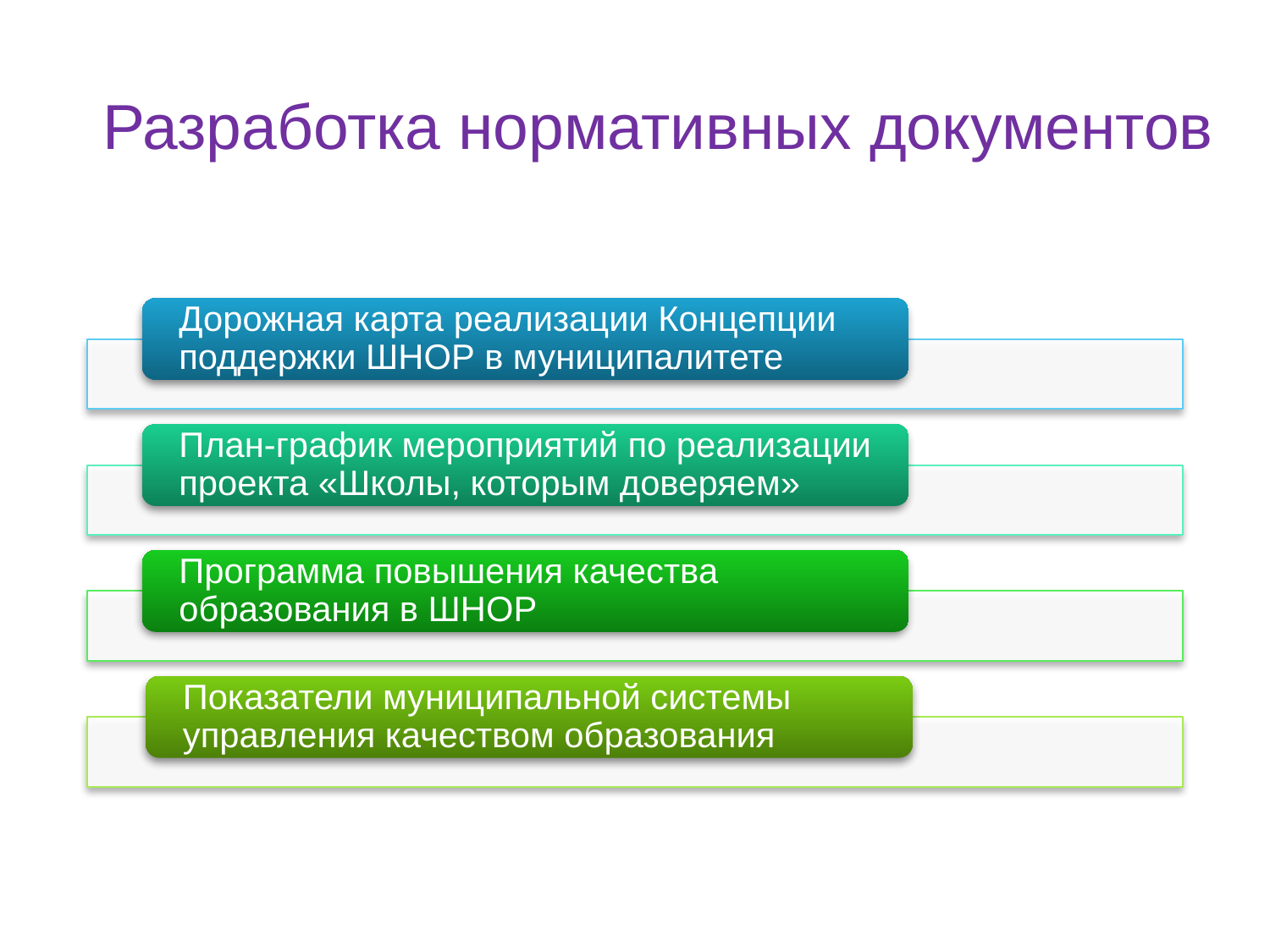

# Разработка нормативных документов
Дорожная карта реализации Концепции поддержки ШНОР в муниципалитете
План-график мероприятий по реализации проекта «Школы, которым доверяем»
Программа повышения качества образования в ШНОР
Показатели муниципальной системы управления качеством образования